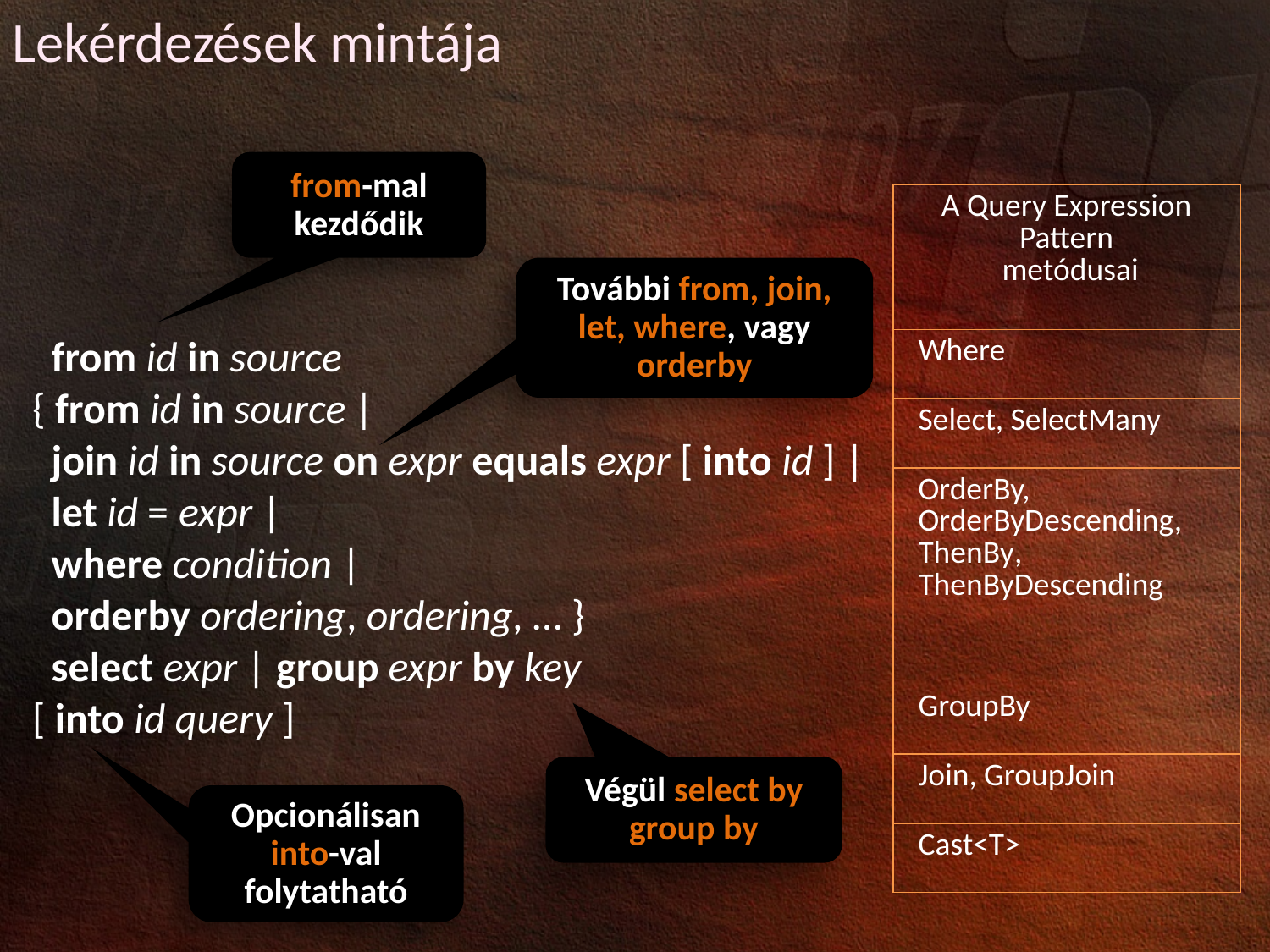

Lekérdezések mintája
from-mal kezdődik
| A Query Expression Pattern metódusai |
| --- |
| Where |
| Select, SelectMany |
| OrderBy, OrderByDescending, ThenBy, ThenByDescending |
| GroupBy |
| Join, GroupJoin |
| Cast<T> |
További from, join, let, where, vagy orderby
  from id in source
{ from id in source |
  join id in source on expr equals expr [ into id ] |
  let id = expr |
  where condition |
  orderby ordering, ordering, … }
  select expr | group expr by key
[ into id query ]
Végül select by group by
Opcionálisan into-val folytatható